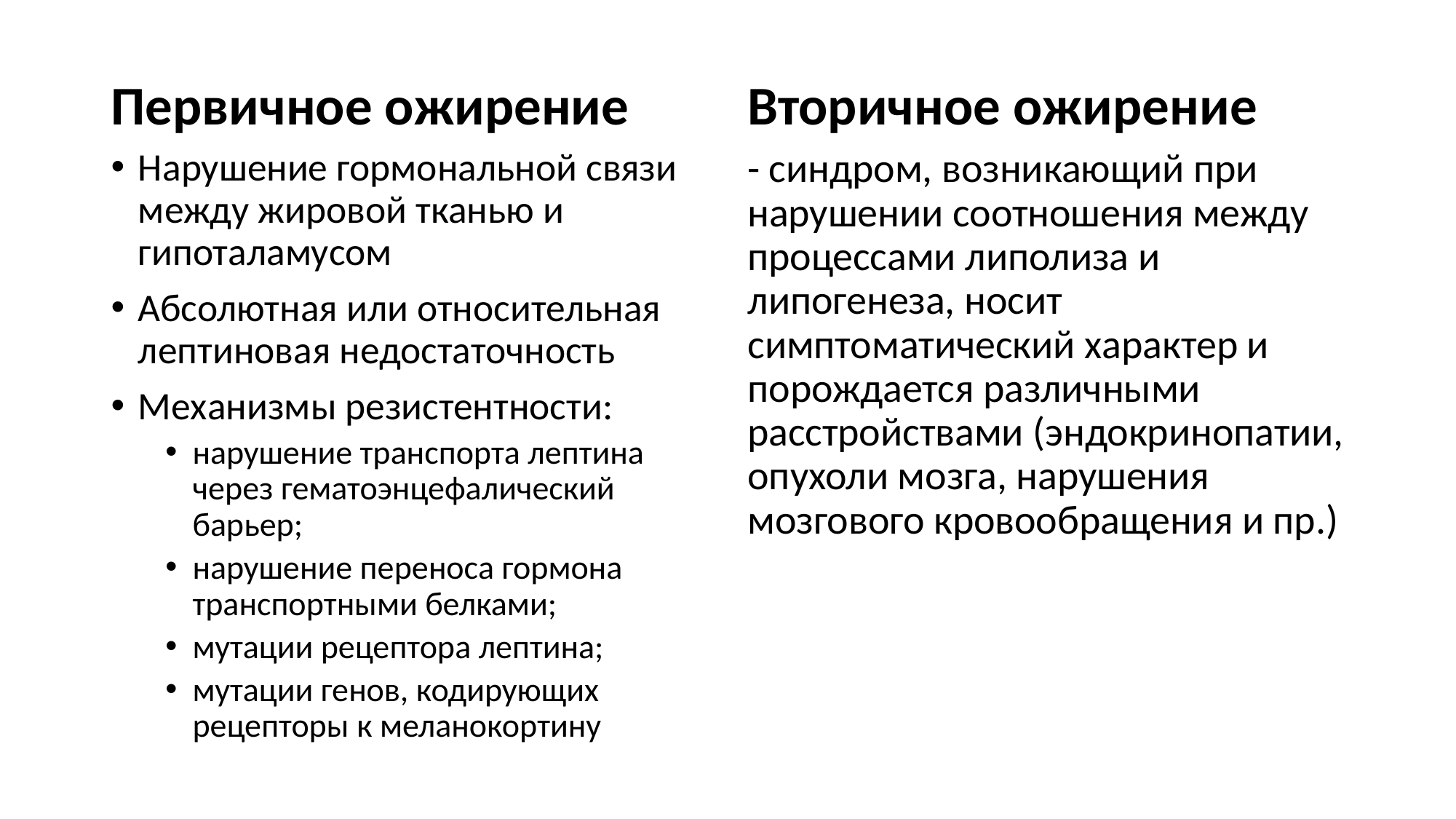

Первичное ожирение
Вторичное ожирение
Нарушение гормональной связи между жировой тканью и гипоталамусом
Абсолютная или относительная лептиновая недостаточность
Механизмы резистентности:
нарушение транспорта лептина через гематоэнцефалический барьер;
нарушение переноса гормона транспортными белками;
мутации рецептора лептина;
мутации генов, кодирующих рецепторы к меланокортину

- синдром, возникающий при нарушении соотношения между процессами липолиза и липогенеза, носит симптоматический характер и порождается различными расстройствами (эндокринопатии, опухоли мозга, нарушения мозгового кровообращения и пр.)